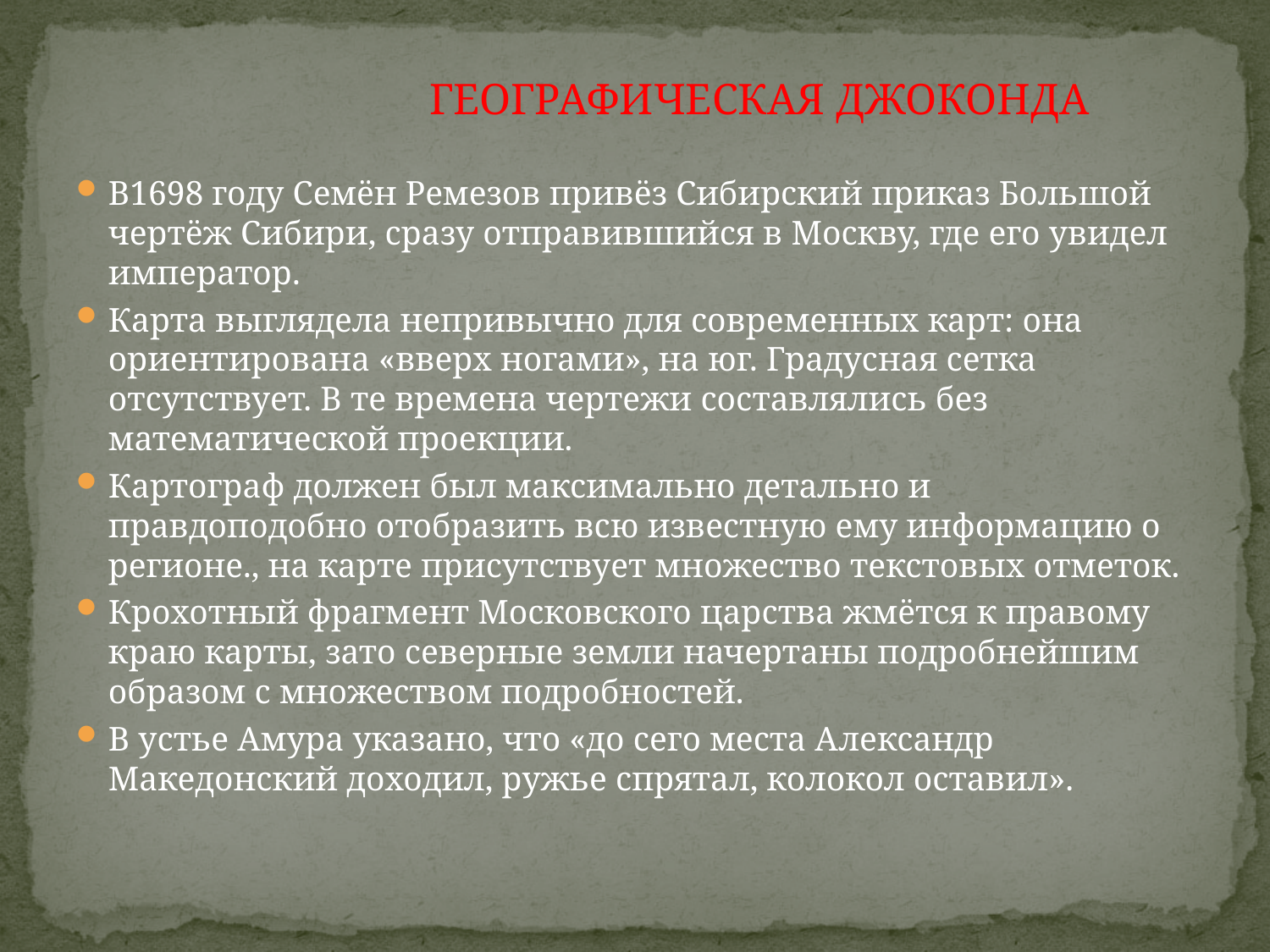

ГЕОГРАФИЧЕСКАЯ ДЖОКОНДА
В1698 году Семён Ремезов привёз Сибирский приказ Большой чертёж Сибири, сразу отправившийся в Москву, где его увидел император.
Карта выглядела непривычно для современных карт: она ориентирована «вверх ногами», на юг. Градусная сетка отсутствует. В те времена чертежи составлялись без математической проекции.
Картограф должен был максимально детально и правдоподобно отобразить всю известную ему информацию о регионе., на карте присутствует множество текстовых отметок.
Крохотный фрагмент Московского царства жмётся к правому краю карты, зато северные земли начертаны подробнейшим образом с множеством подробностей.
В устье Амура указано, что «до сего места Александр Македонский доходил, ружье спрятал, колокол оставил».